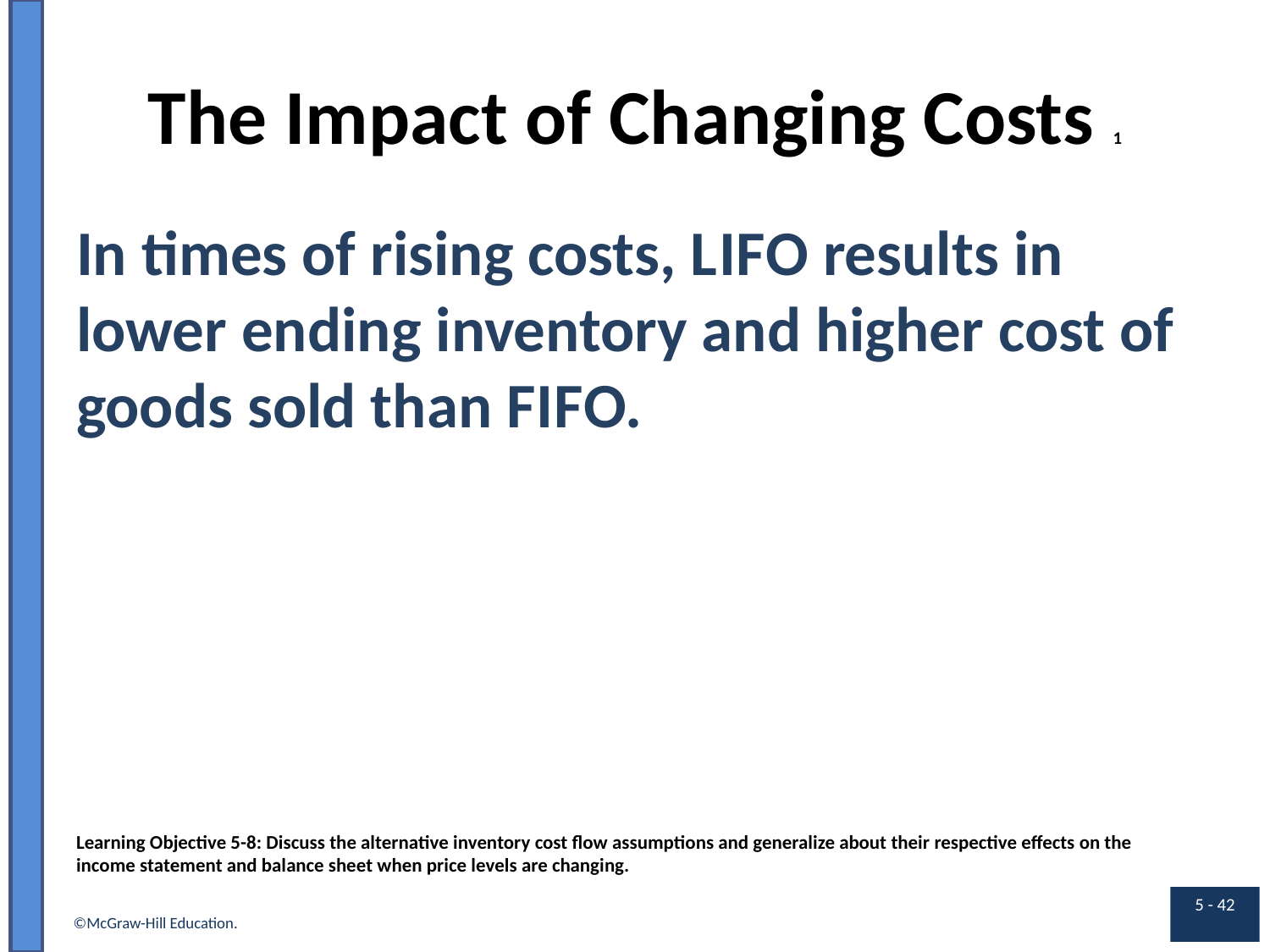

# The Impact of Changing Costs 1
In times of rising costs, L I F O results in lower ending inventory and higher cost of goods sold than F I F O.
Learning Objective 5-8: Discuss the alternative inventory cost flow assumptions and generalize about their respective effects on the income statement and balance sheet when price levels are changing.